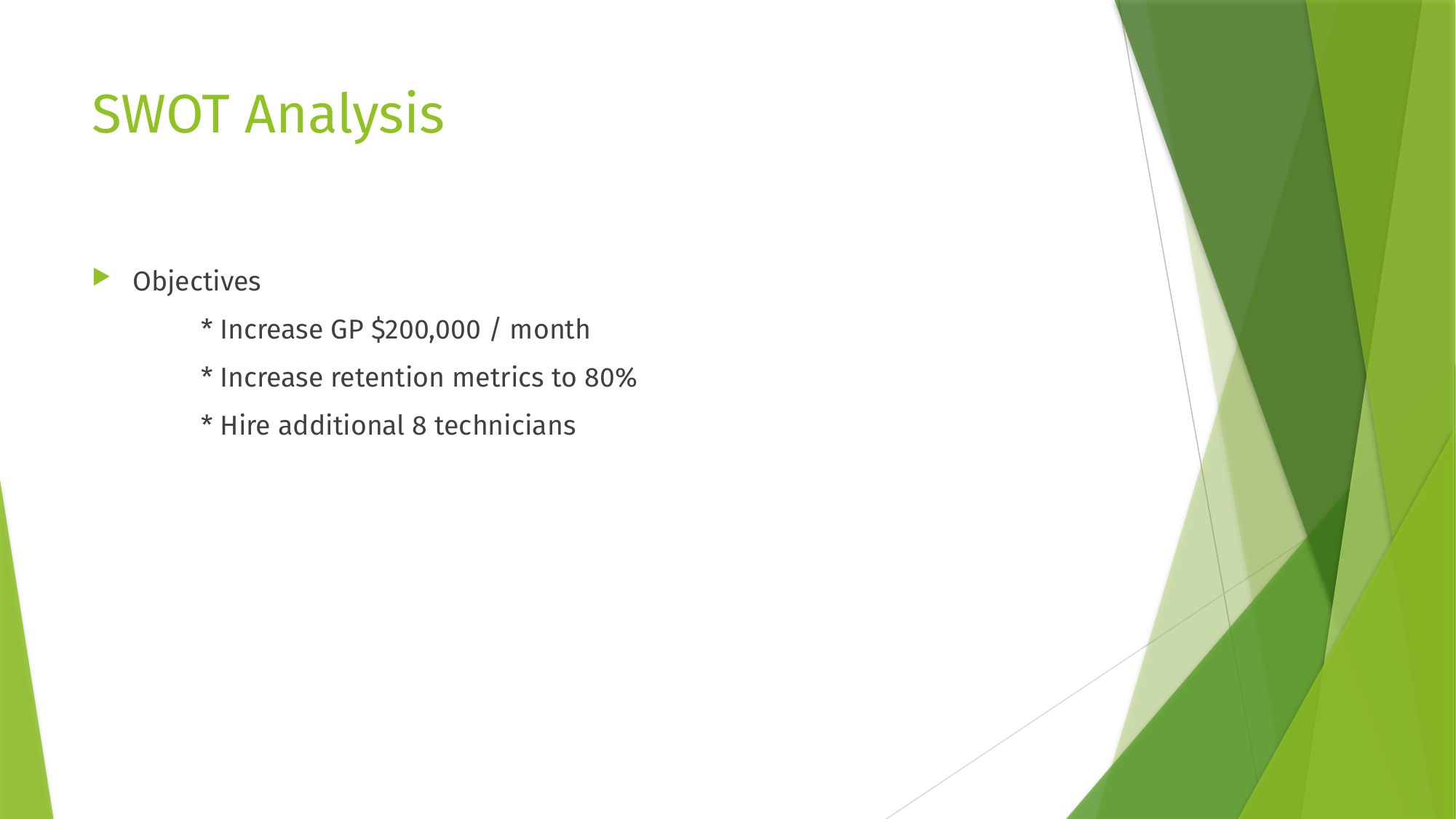

# SWOT Analysis
Objectives
	* Increase GP $200,000 / month
	* Increase retention metrics to 80%
	* Hire additional 8 technicians